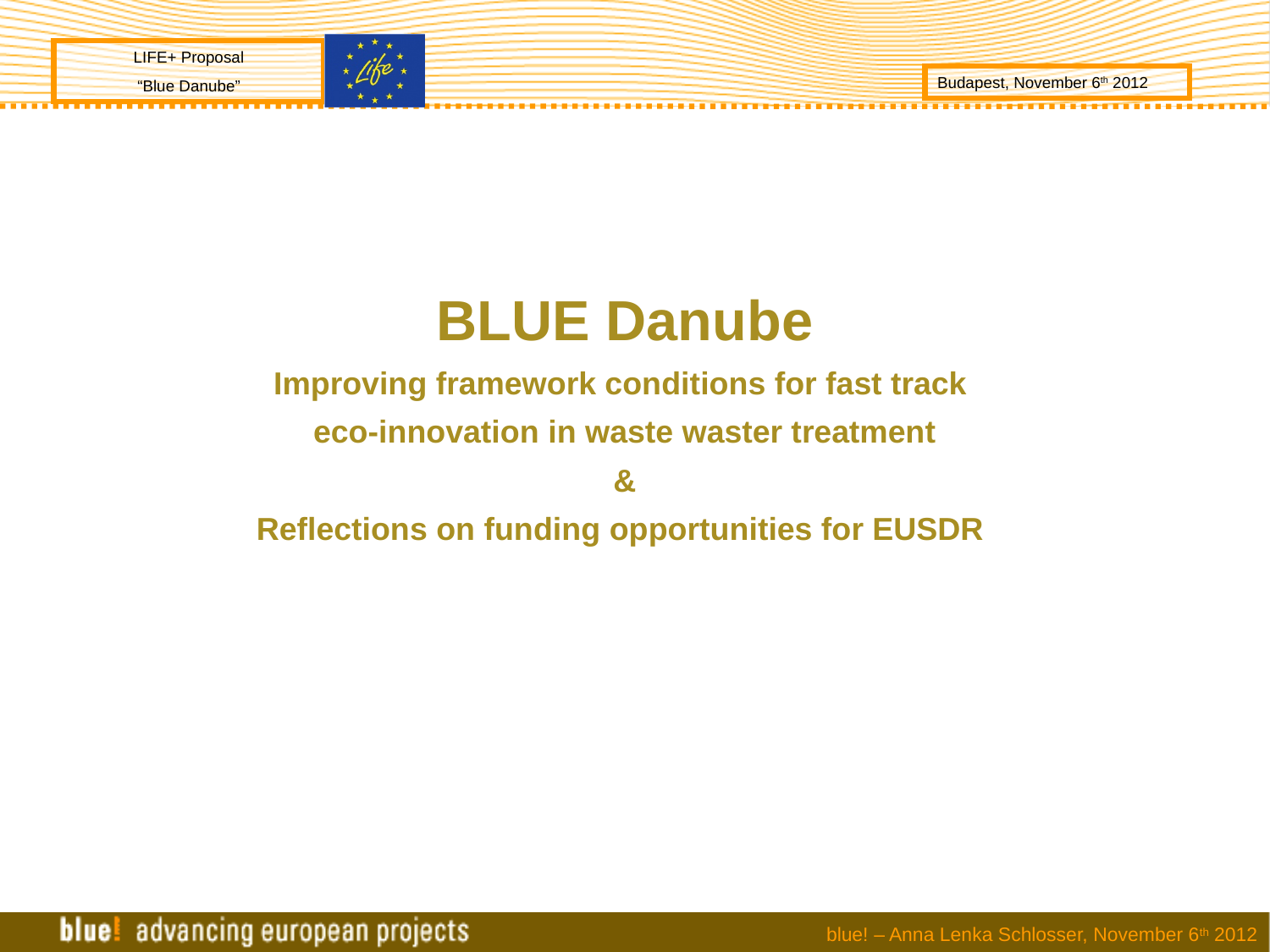

BLUE Danube
Improving framework conditions for fast track
eco-innovation in waste waster treatment
&
Reflections on funding opportunities for EUSDR